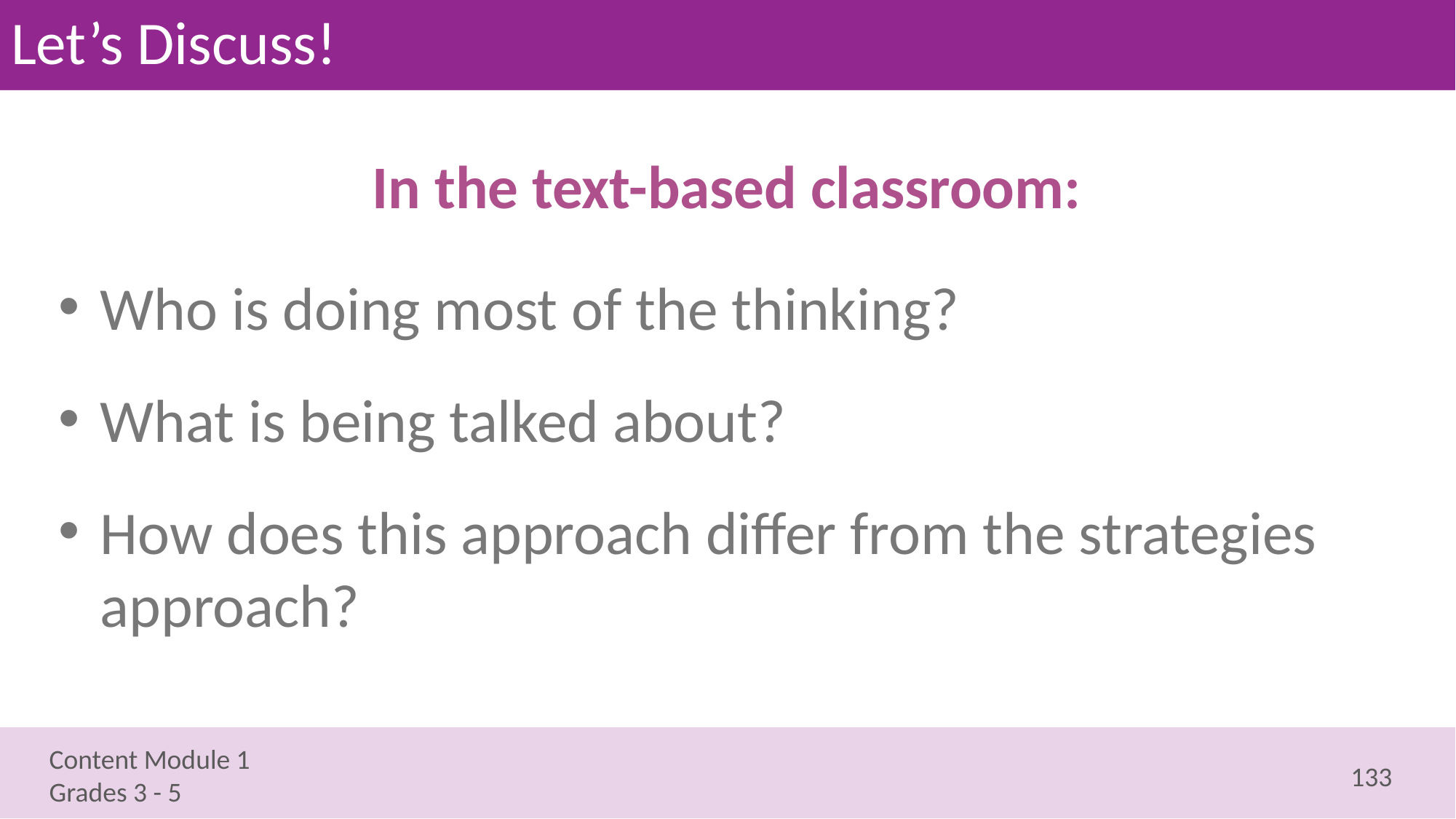

# Let’s Discuss!
In the text-based classroom:

Who is doing most of the thinking?

What is being talked about?

How does this approach differ from the strategies approach?
133